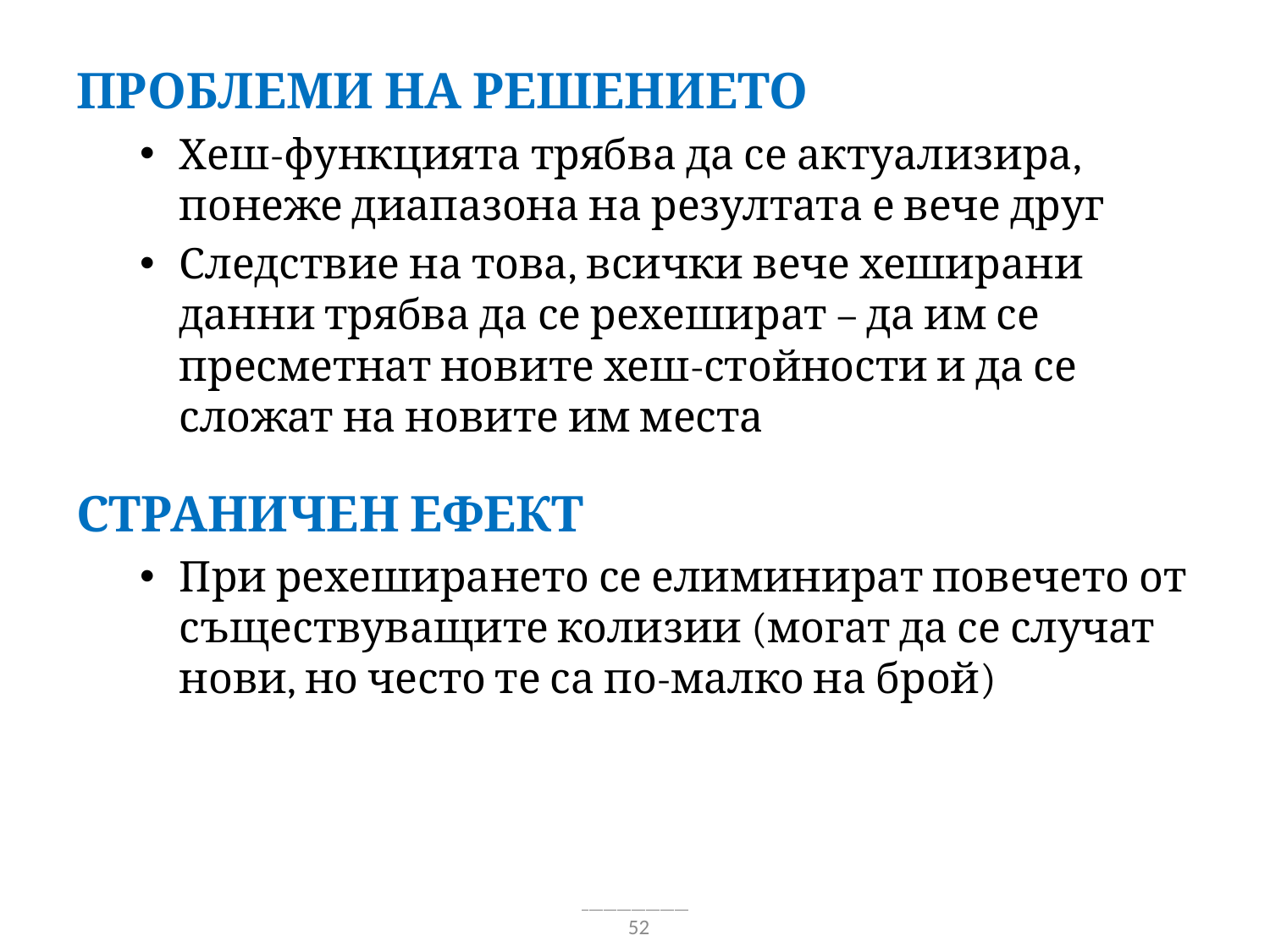

Проблеми на решението
Хеш-функцията трябва да се актуализира, понеже диапазона на резултата е вече друг
Следствие на това, всички вече хеширани данни трябва да се рехешират – да им се пресметнат новите хеш-стойности и да се сложат на новите им места
Страничен ефект
При рехеширането се елиминират повечето от съществуващите колизии (могат да се случат нови, но често те са по-малко на брой)

52